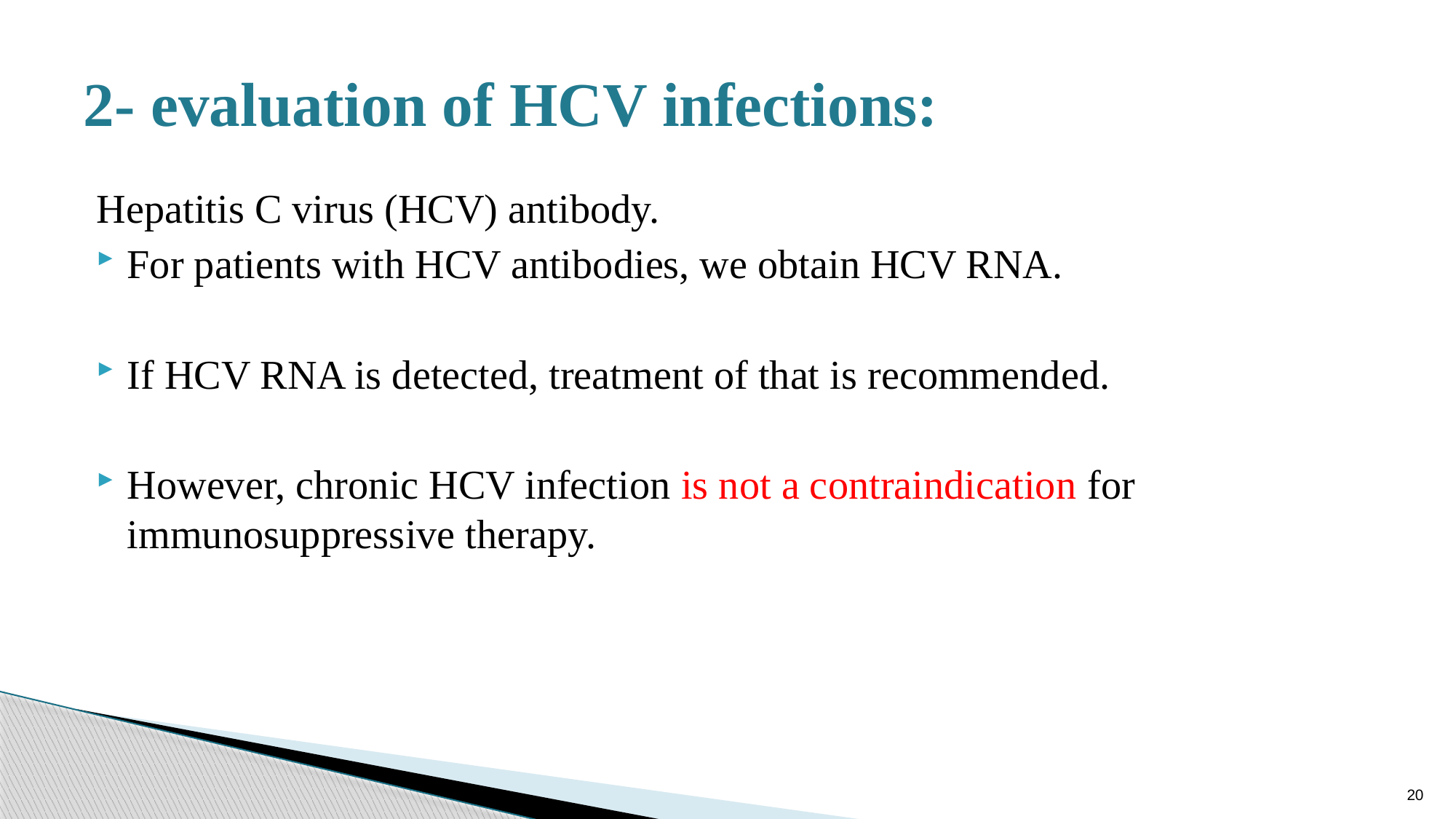

# 2- evaluation of HCV infections:
Hepatitis C virus (HCV) antibody.
For patients with HCV antibodies, we obtain HCV RNA.

If HCV RNA is detected, treatment of that is recommended.

However, chronic HCV infection is not a contraindication for immunosuppressive therapy.
20